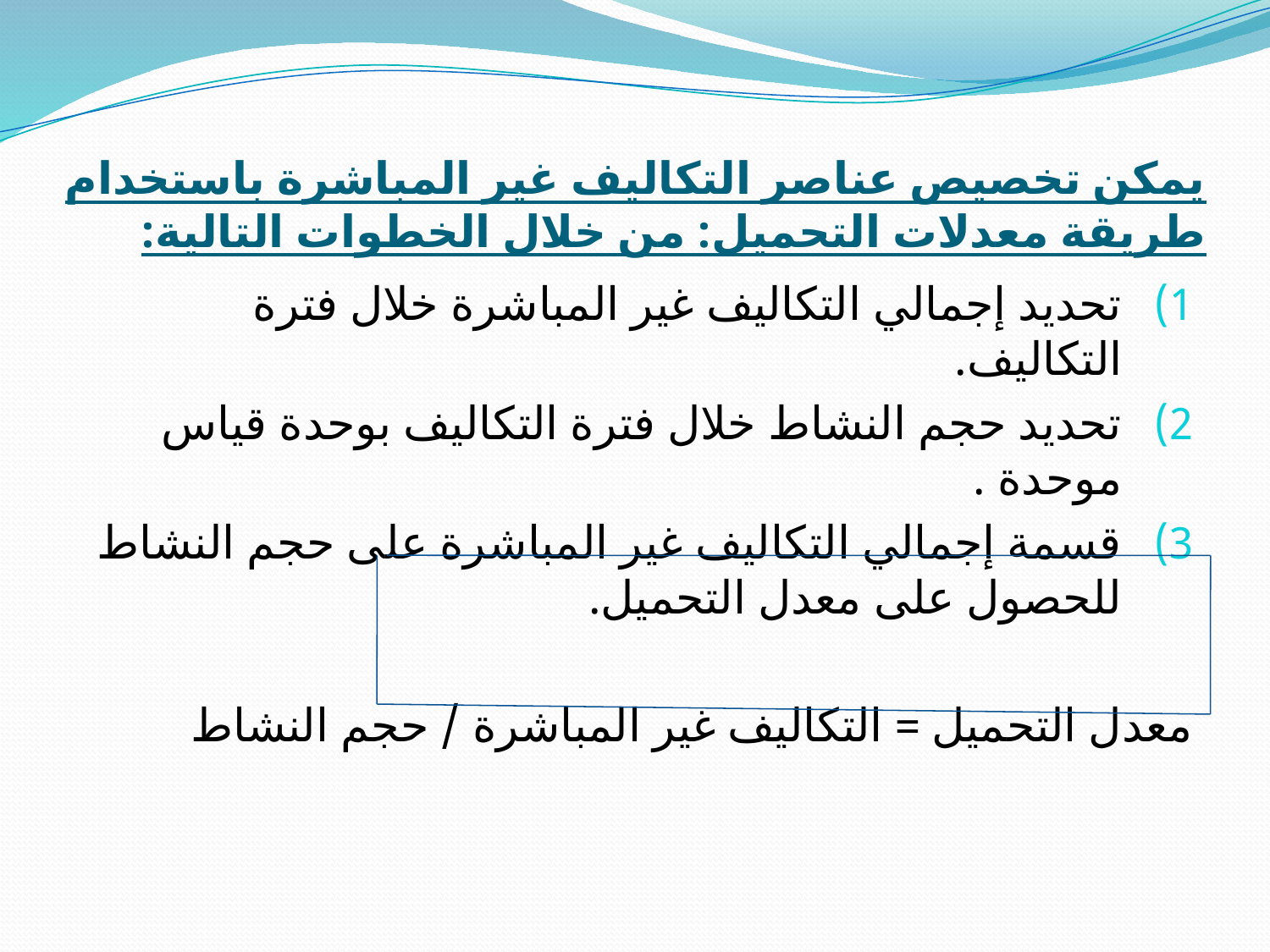

# يمكن تخصيص عناصر التكاليف غير المباشرة باستخدام طريقة معدلات التحميل: من خلال الخطوات التالية:
تحديد إجمالي التكاليف غير المباشرة خلال فترة التكاليف.
تحديد حجم النشاط خلال فترة التكاليف بوحدة قياس موحدة .
قسمة إجمالي التكاليف غير المباشرة على حجم النشاط للحصول على معدل التحميل.

معدل التحميل = التكاليف غير المباشرة / حجم النشاط